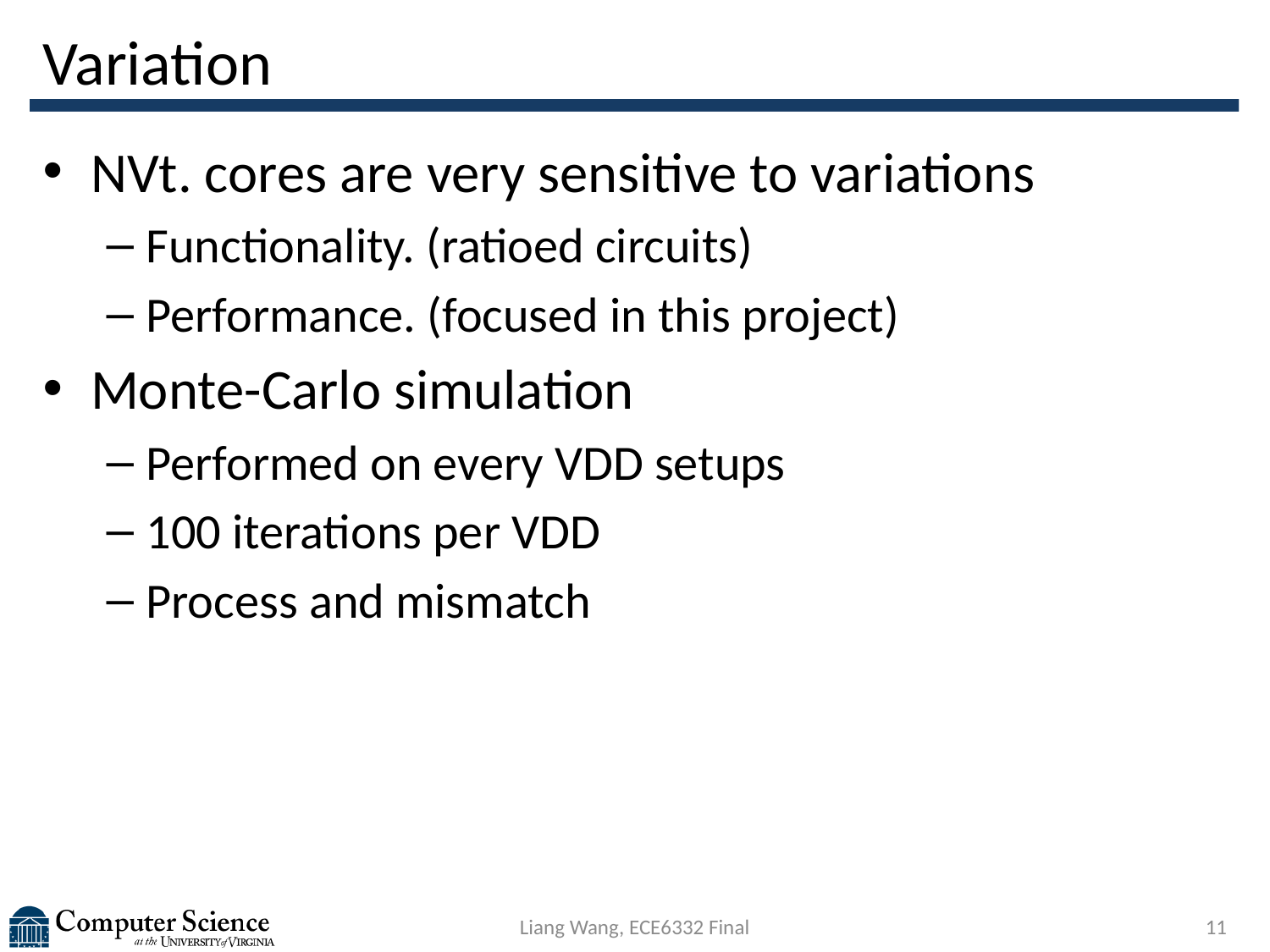

# Variation
NVt. cores are very sensitive to variations
Functionality. (ratioed circuits)
Performance. (focused in this project)
Monte-Carlo simulation
Performed on every VDD setups
100 iterations per VDD
Process and mismatch
Liang Wang, ECE6332 Final
11